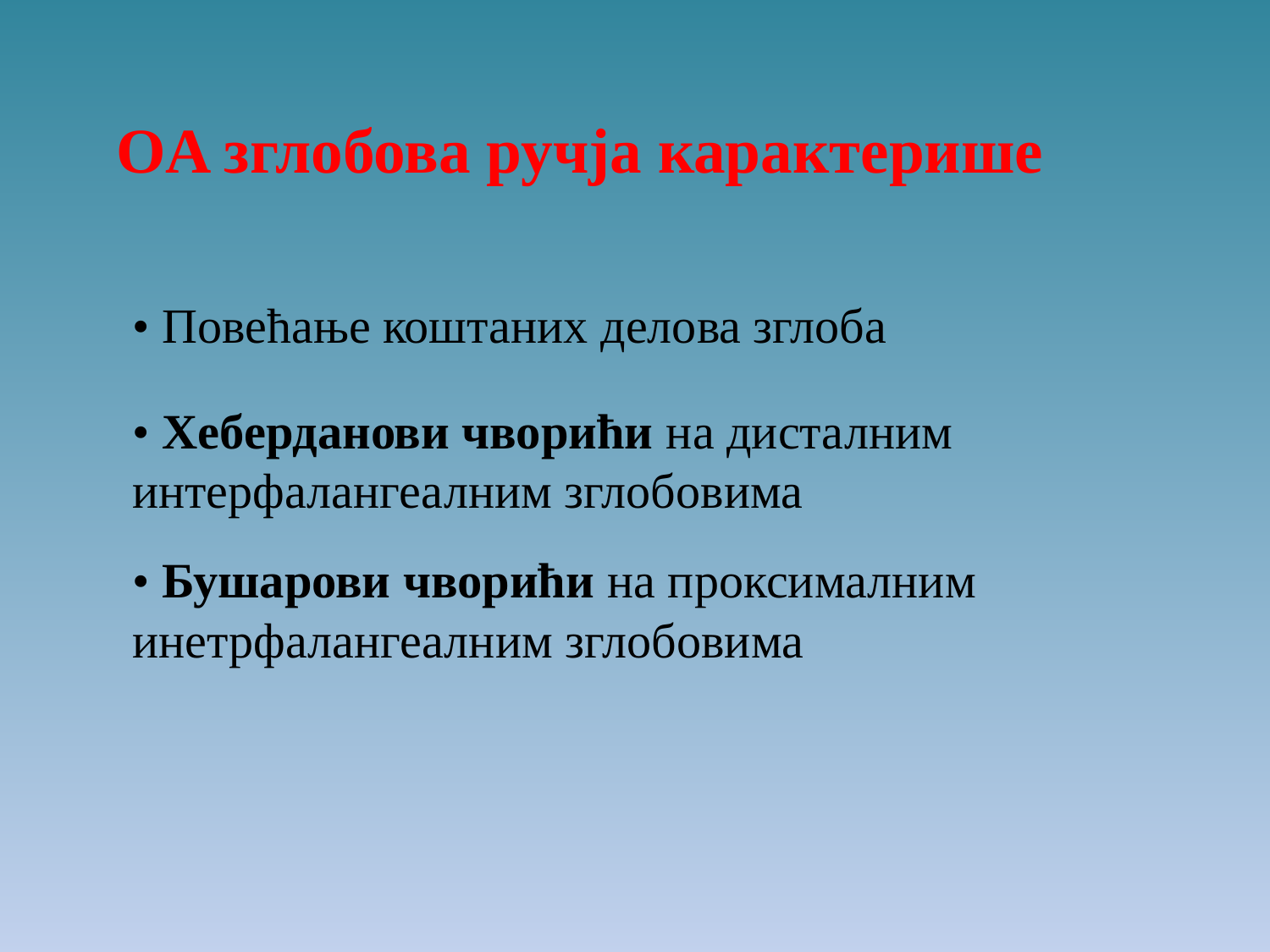

OA зглобова ручја карактерише

• Повећање коштаних делова зглоба

• Хеберданови чворићи на дисталним
интерфалангеалним зглобовима

• Бушарови чворићи на проксималним
инетрфалангеалним зглобовима